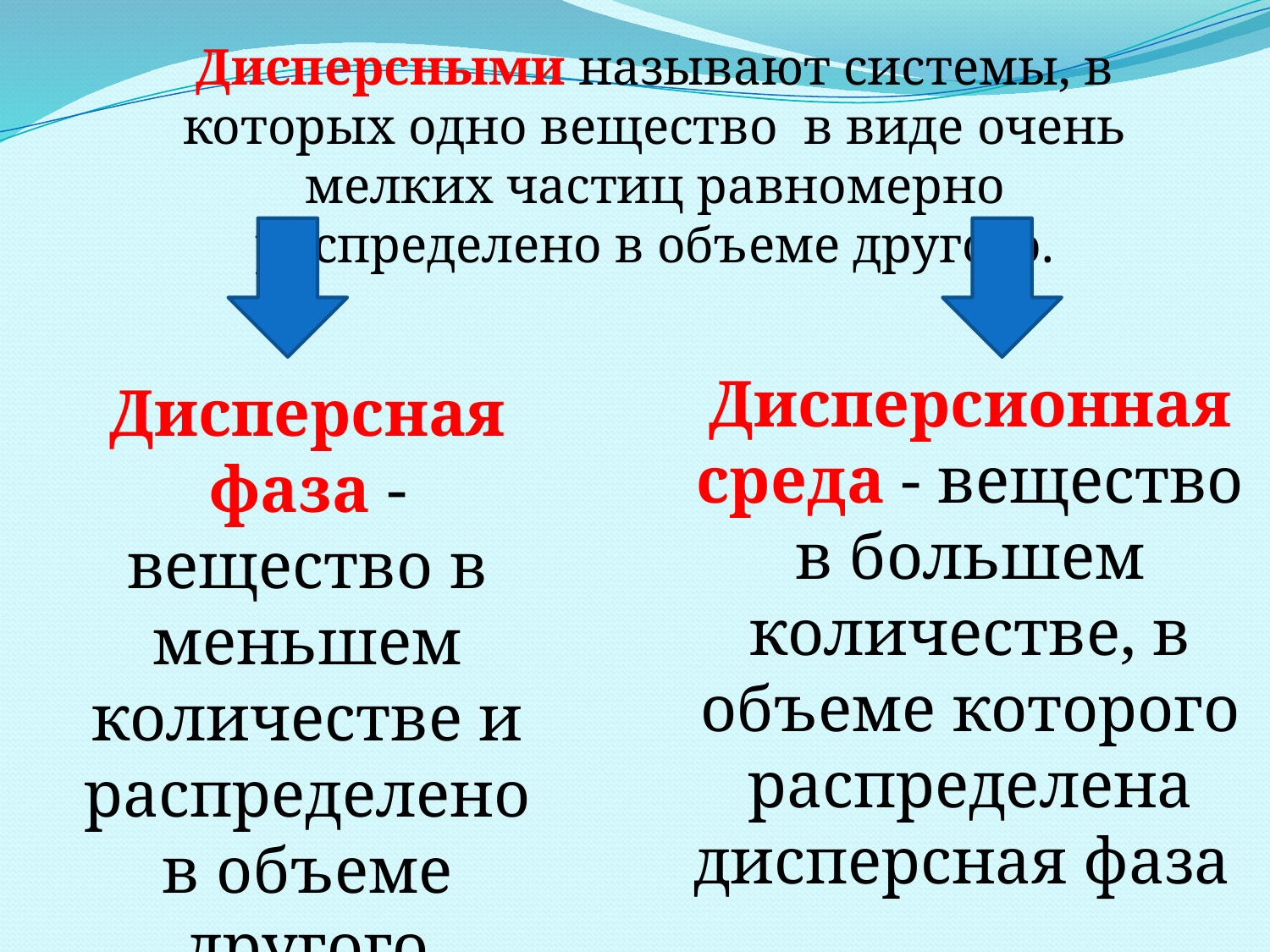

Дисперсными называют системы, в которых одно вещество  в виде очень мелких частиц равномерно распределено в объеме другого.

Дисперсионная среда - вещество в большем количестве, в объеме которого распределена дисперсная фаза
Дисперсная фаза -вещество в меньшем количестве и распределено в объеме другого